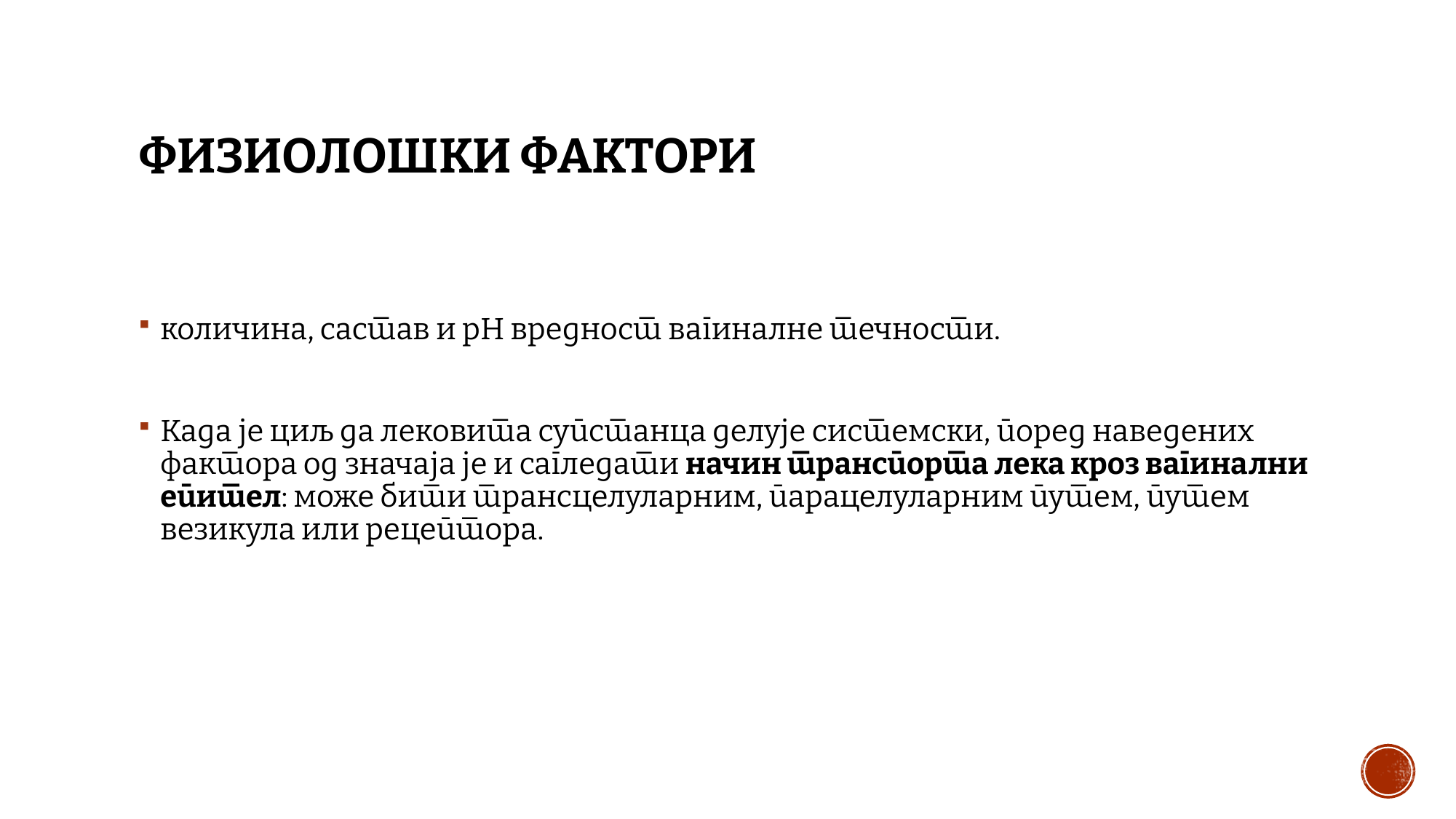

# Физиолошки фактори

количина, састав и pH вредност вагиналне течности.

Када је циљ да лековита супстанца делује системски, поред наведених фактора од значаја је и сагледати начин транспорта лека кроз вагинални епител: може бити трансцелуларним, парацелуларним путем, путем везикула или рецептора.